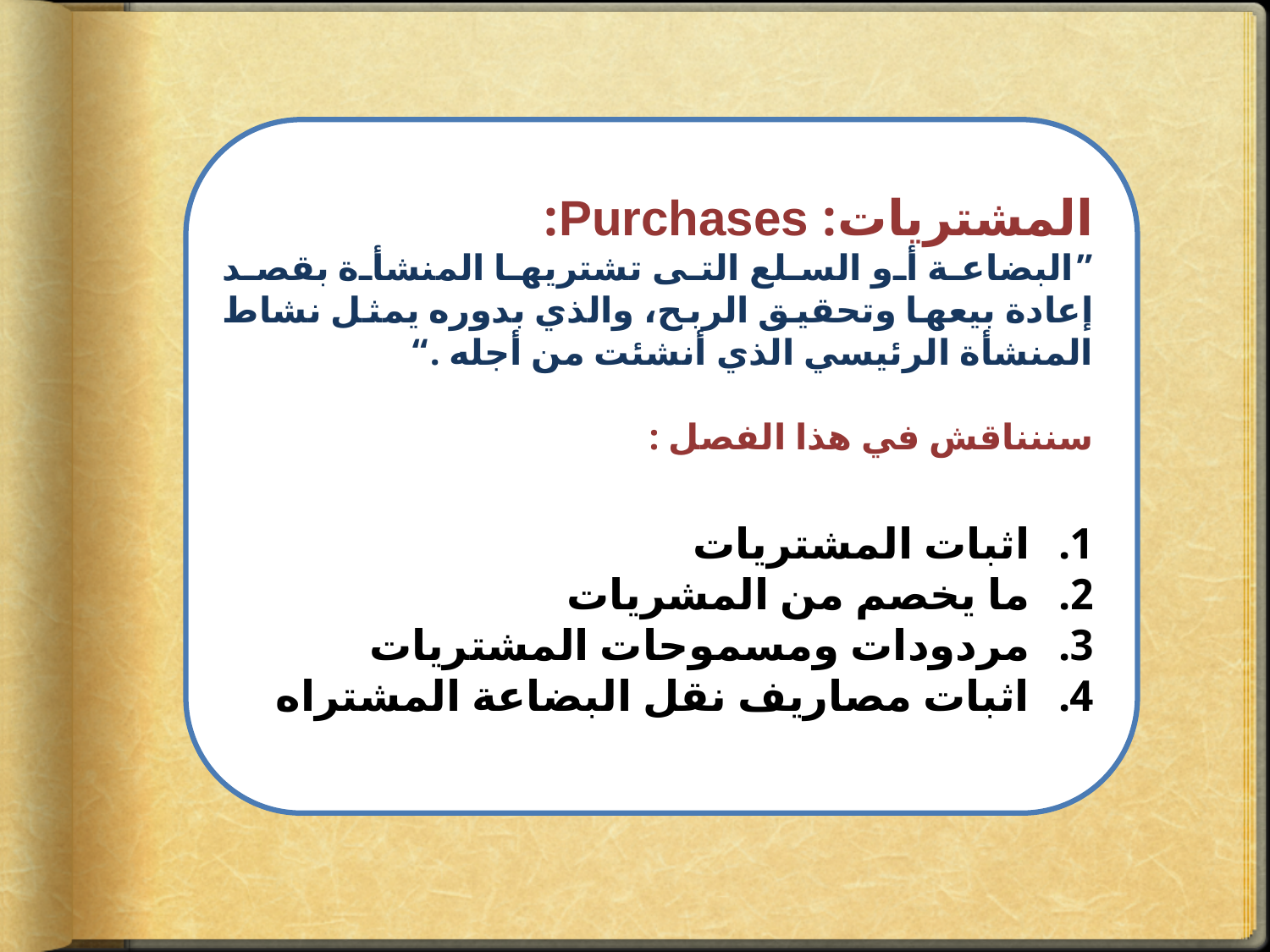

المشتريات: Purchases:
”البضاعة أو السلع التى تشتريها المنشأة بقصد إعادة بيعها وتحقيق الربح، والذي بدوره يمثل نشاط المنشأة الرئيسي الذي أنشئت من أجله .“

سننناقش في هذا الفصل :

اثبات المشتريات
ما يخصم من المشريات
مردودات ومسموحات المشتريات
اثبات مصاريف نقل البضاعة المشتراه